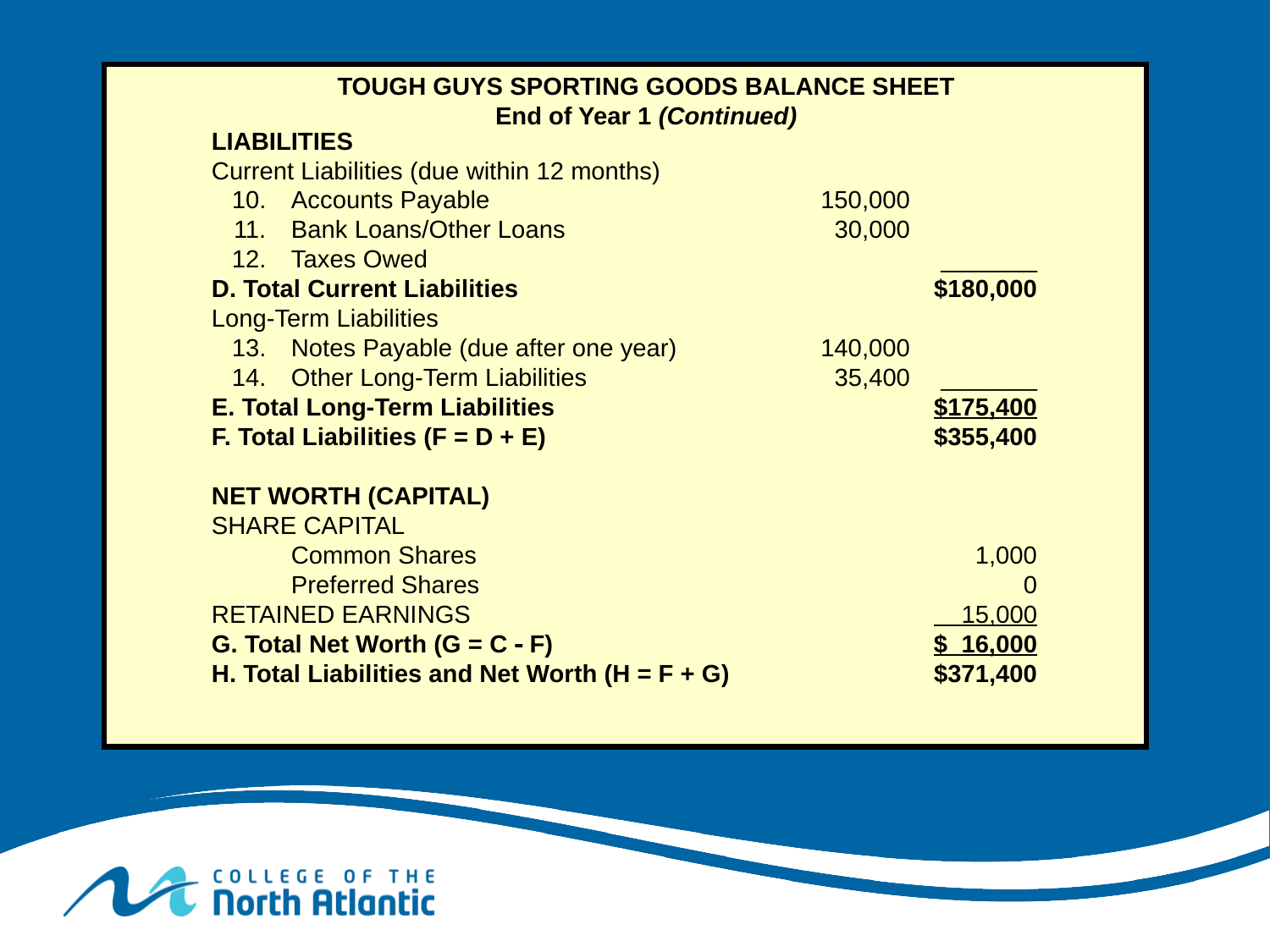

TOUGH GUYS SPORTING GOODS BALANCE SHEET
End of Year 1 (Continued)
LIABILITIES
Current Liabilities (due within 12 months)
	10.	Accounts Payable		150,000
	11.	Bank Loans/Other Loans		30,000
	12.	Taxes Owed			_______
D. Total Current Liabilities			$180,000
Long-Term Liabilities
	13.	Notes Payable (due after one year)		140,000
	14.	Other Long-Term Liabilities		35,400	_______
E. Total Long-Term Liabilities			$175,400
F. Total Liabilities (F = D + E)			$355,400

NET WORTH (CAPITAL)
SHARE CAPITAL
		Common Shares			1,000
		Preferred Shares			0
RETAINED EARNINGS			    15,000
G. Total Net Worth (G = C − F)			$  16,000
H. Total Liabilities and Net Worth (H = F + G)			$371,400